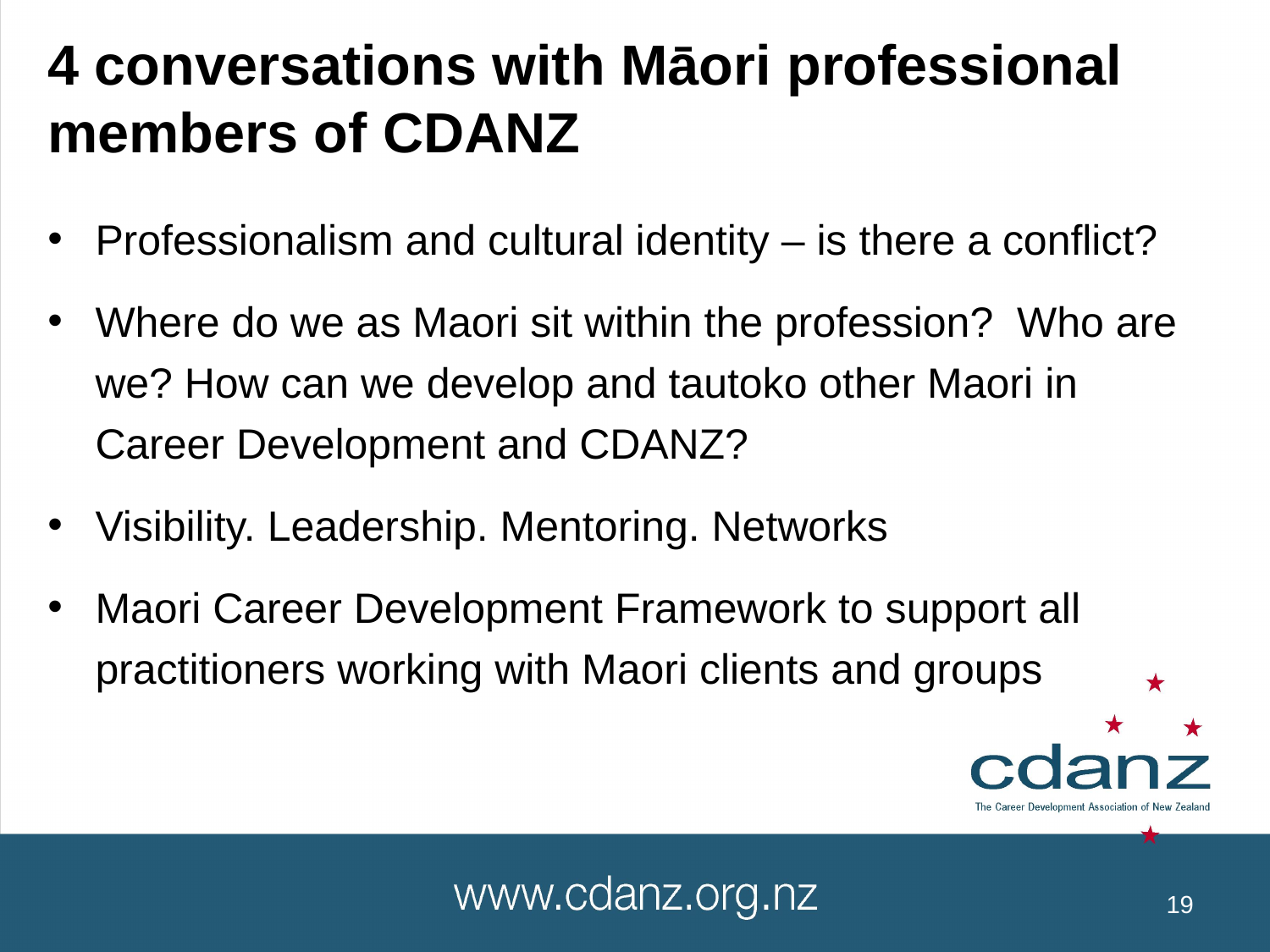

# 4 conversations with Māori professional members of CDANZ
Professionalism and cultural identity – is there a conflict?
Where do we as Maori sit within the profession?  Who are we? How can we develop and tautoko other Maori in Career Development and CDANZ?
Visibility. Leadership. Mentoring. Networks
Maori Career Development Framework to support all practitioners working with Maori clients and groups
19